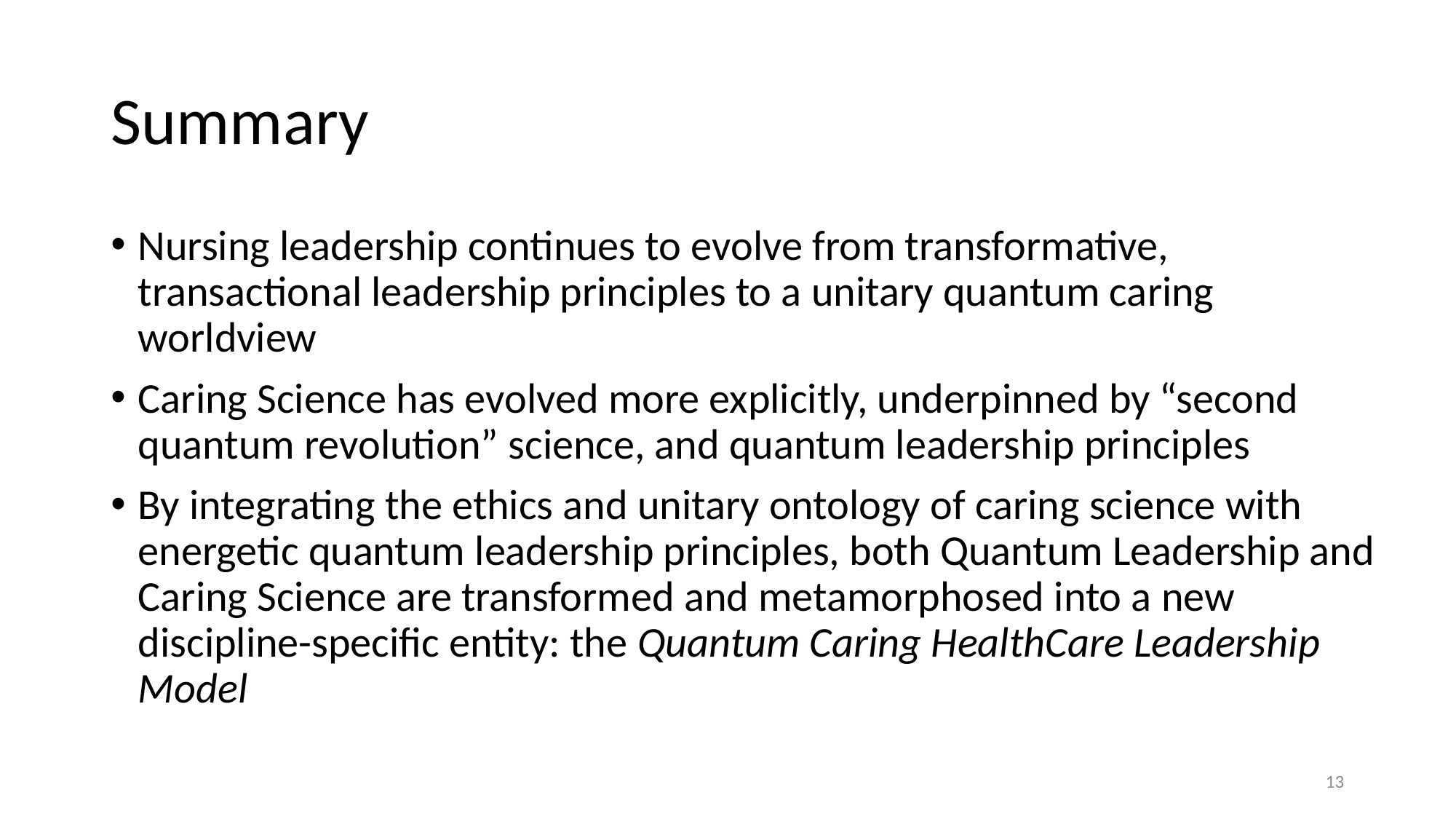

# Summary
Nursing leadership continues to evolve from transformative, transactional leadership principles to a unitary quantum caring worldview
Caring Science has evolved more explicitly, underpinned by “second quantum revolution” science, and quantum leadership principles
By integrating the ethics and unitary ontology of caring science with energetic quantum leadership principles, both Quantum Leadership and Caring Science are transformed and metamorphosed into a new discipline-specific entity: the Quantum Caring HealthCare Leadership Model
13